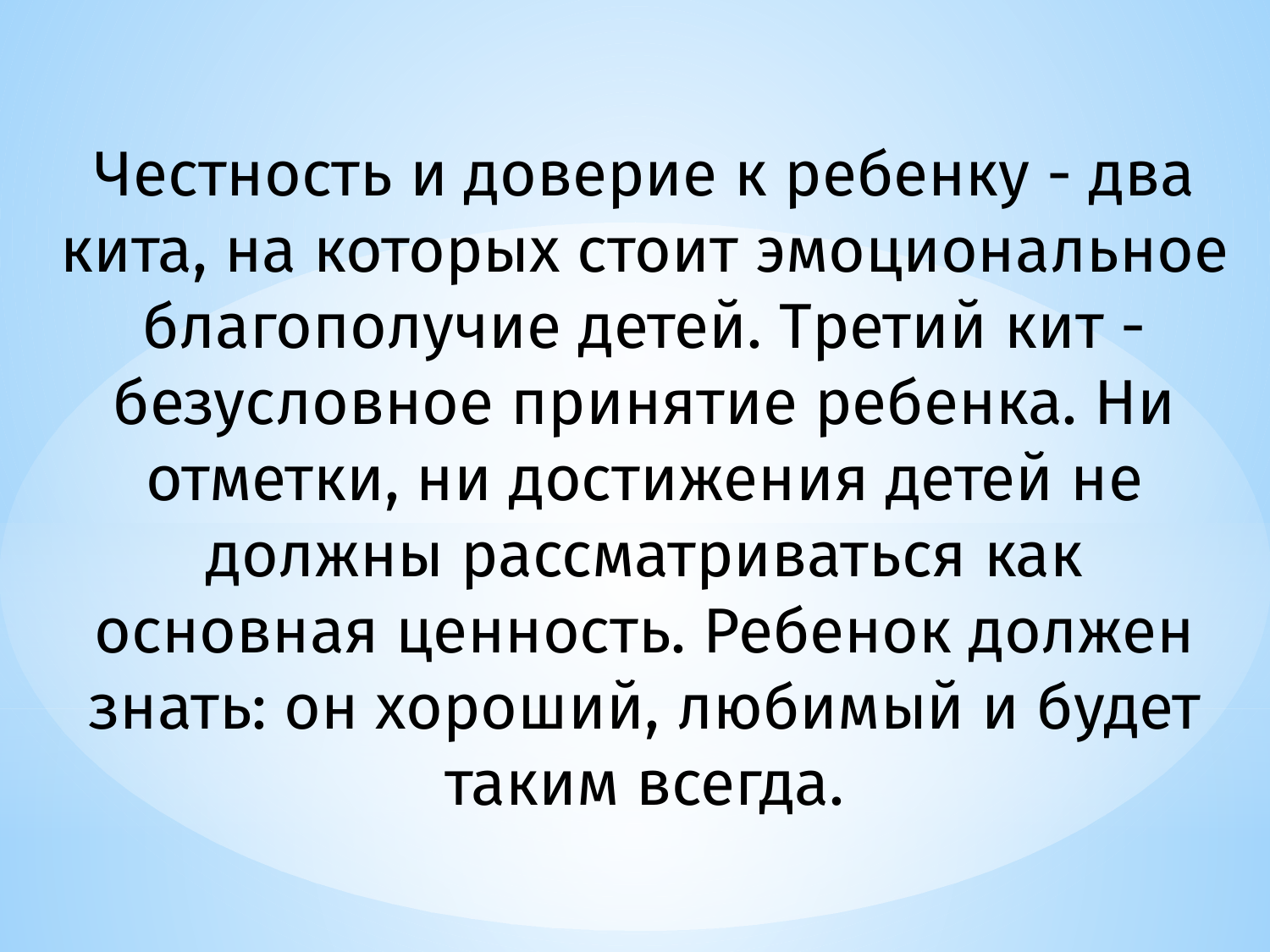

Честность и доверие к ребенку - два кита, на которых стоит эмоциональное благополучие детей. Третий кит - безусловное принятие ребенка. Ни отметки, ни достижения детей не должны рассматриваться как основная ценность. Ребенок должен знать: он хороший, любимый и будет таким всегда.